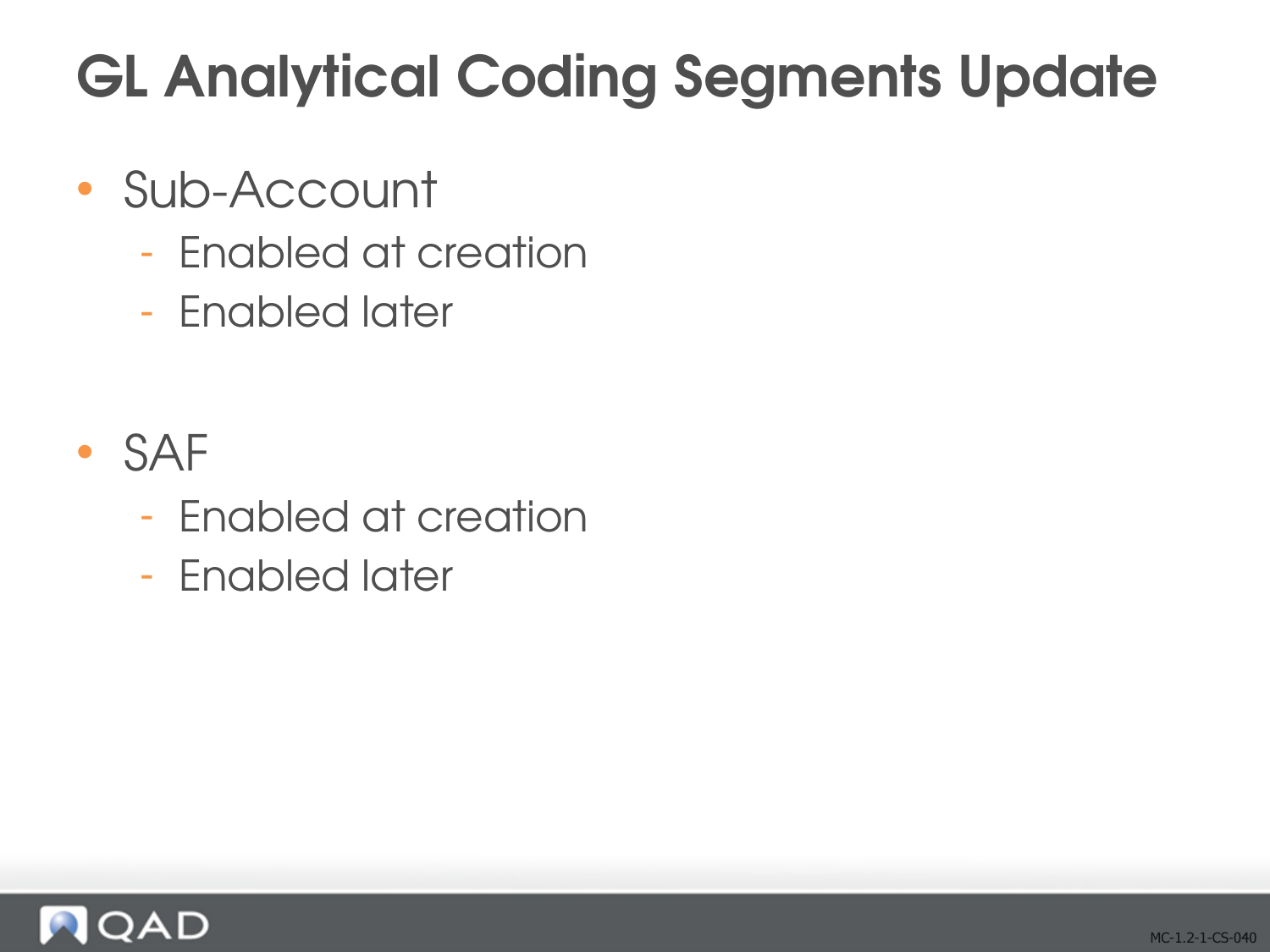

# GL Analytical Coding Segments Update
Sub-Account
Enabled at creation
Enabled later

SAF
Enabled at creation
Enabled later

MC-1.2-1-CS-040